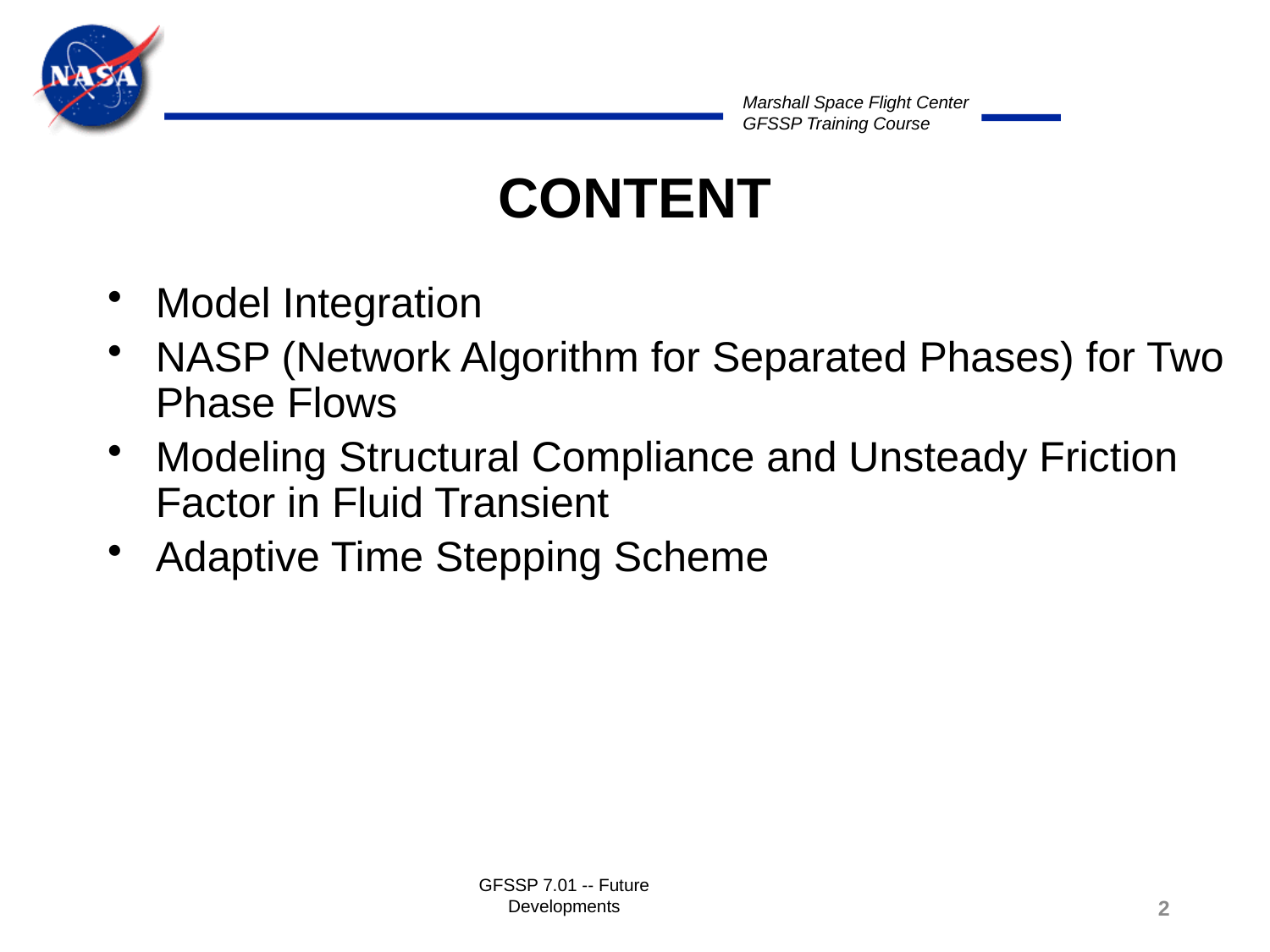

# CONTENT
Model Integration
NASP (Network Algorithm for Separated Phases) for Two Phase Flows
Modeling Structural Compliance and Unsteady Friction Factor in Fluid Transient
Adaptive Time Stepping Scheme

GFSSP 7.01 -- Future Developments
2